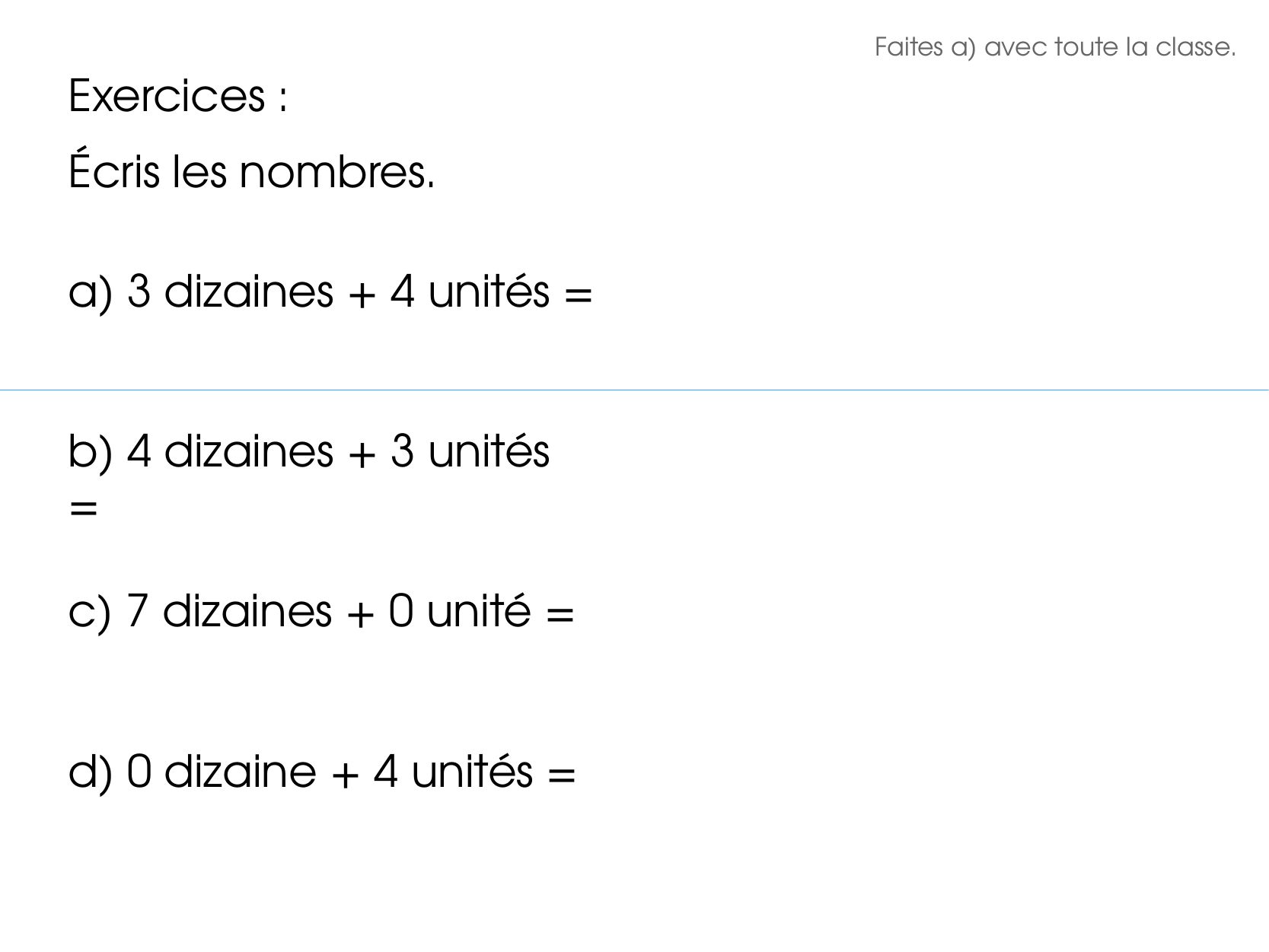

Faites a) avec toute la classe.
Exercices :
Écris les nombres.
a) 3 dizaines + 4 unités =
b) 4 dizaines + 3 unités =
c) 7 dizaines + 0 unité =
d) 0 dizaine + 4 unités =